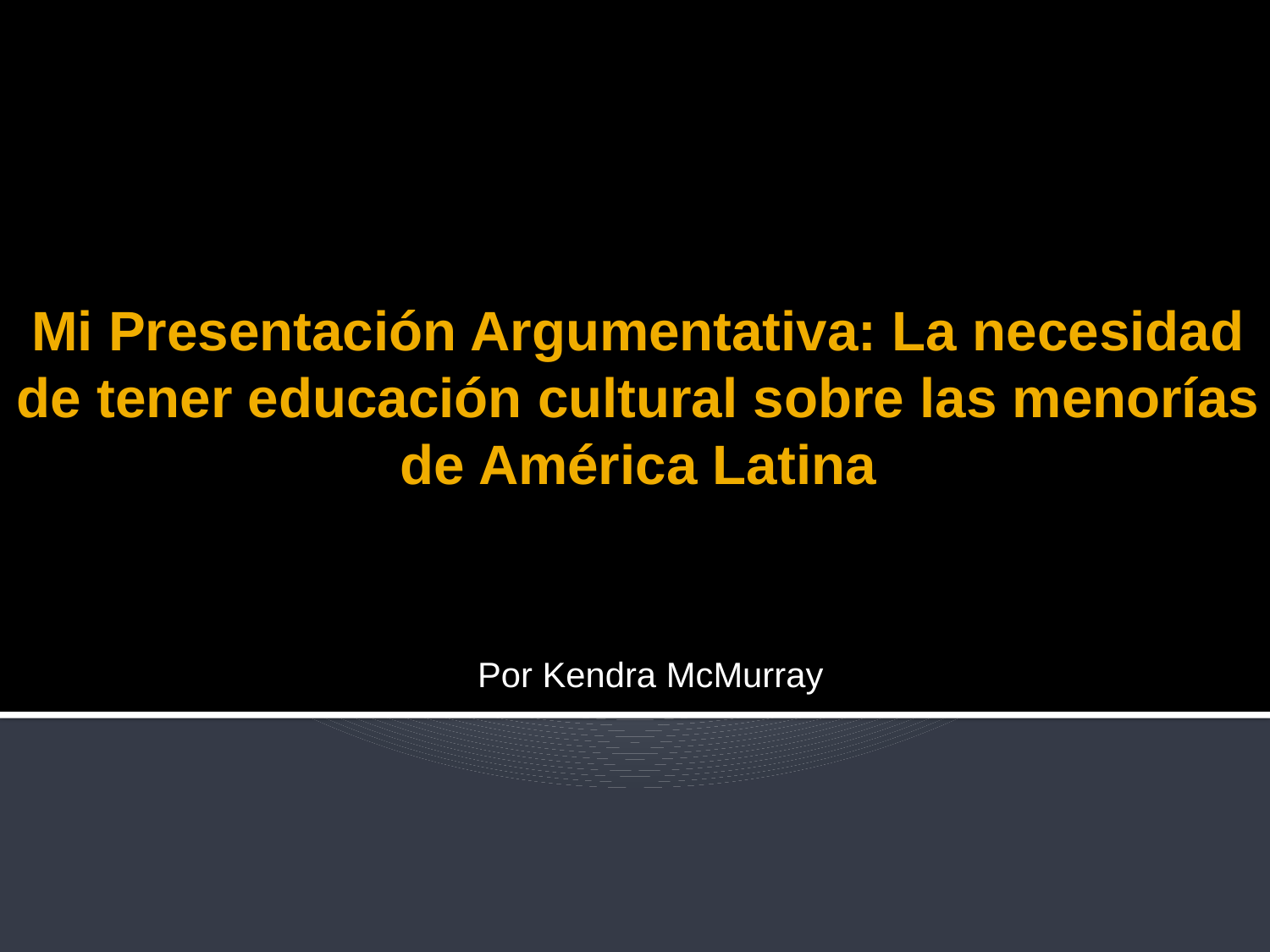

# Mi Presentación Argumentativa: La necesidad de tener educación cultural sobre las menorías de América Latina
Por Kendra McMurray